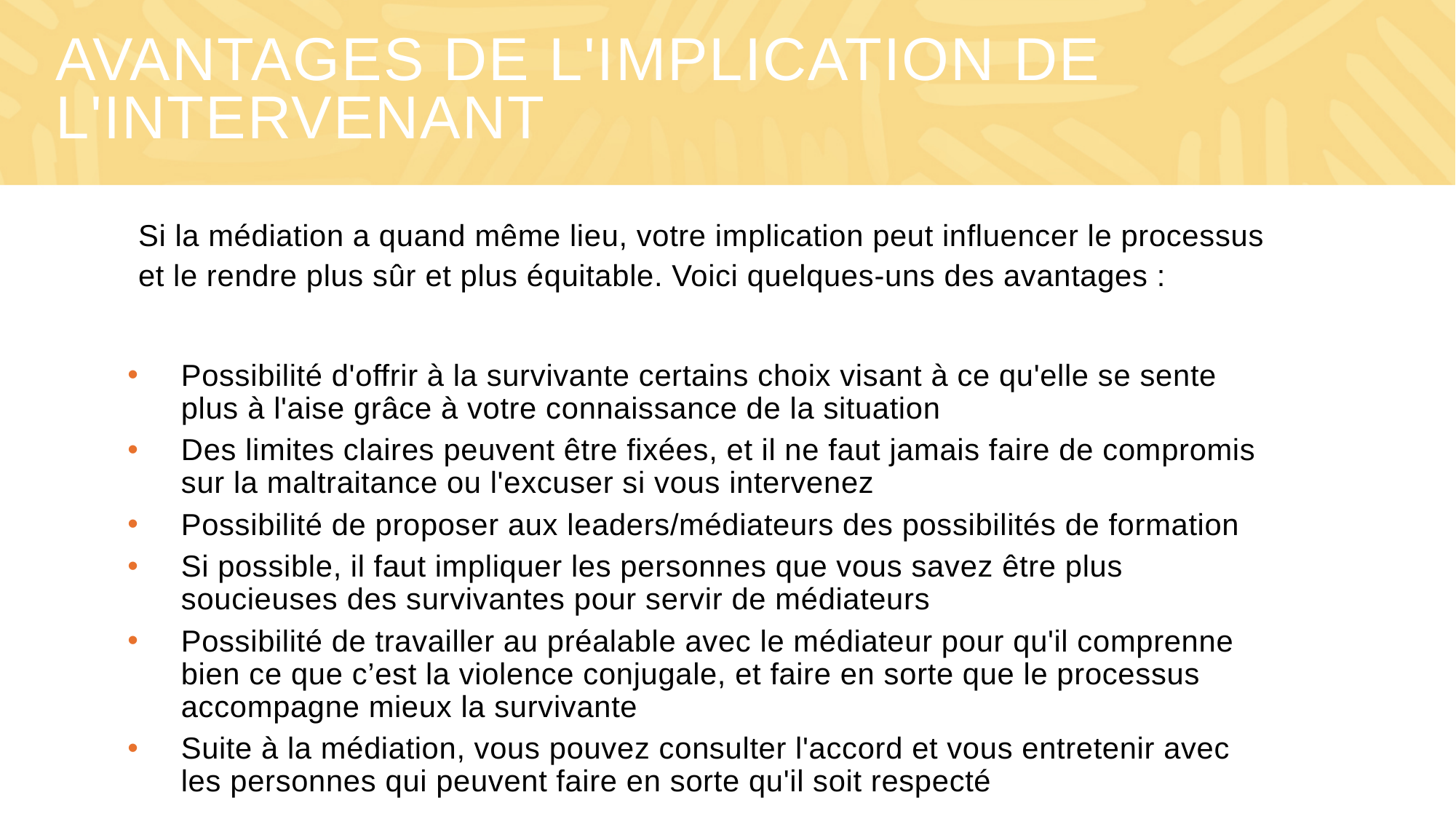

# Avantages de l'implication de l'intervenant
Si la médiation a quand même lieu, votre implication peut influencer le processus et le rendre plus sûr et plus équitable. Voici quelques-uns des avantages :

Possibilité d'offrir à la survivante certains choix visant à ce qu'elle se sente plus à l'aise grâce à votre connaissance de la situation
Des limites claires peuvent être fixées, et il ne faut jamais faire de compromis sur la maltraitance ou l'excuser si vous intervenez
Possibilité de proposer aux leaders/médiateurs des possibilités de formation
Si possible, il faut impliquer les personnes que vous savez être plus soucieuses des survivantes pour servir de médiateurs
Possibilité de travailler au préalable avec le médiateur pour qu'il comprenne bien ce que c’est la violence conjugale, et faire en sorte que le processus accompagne mieux la survivante
Suite à la médiation, vous pouvez consulter l'accord et vous entretenir avec les personnes qui peuvent faire en sorte qu'il soit respecté